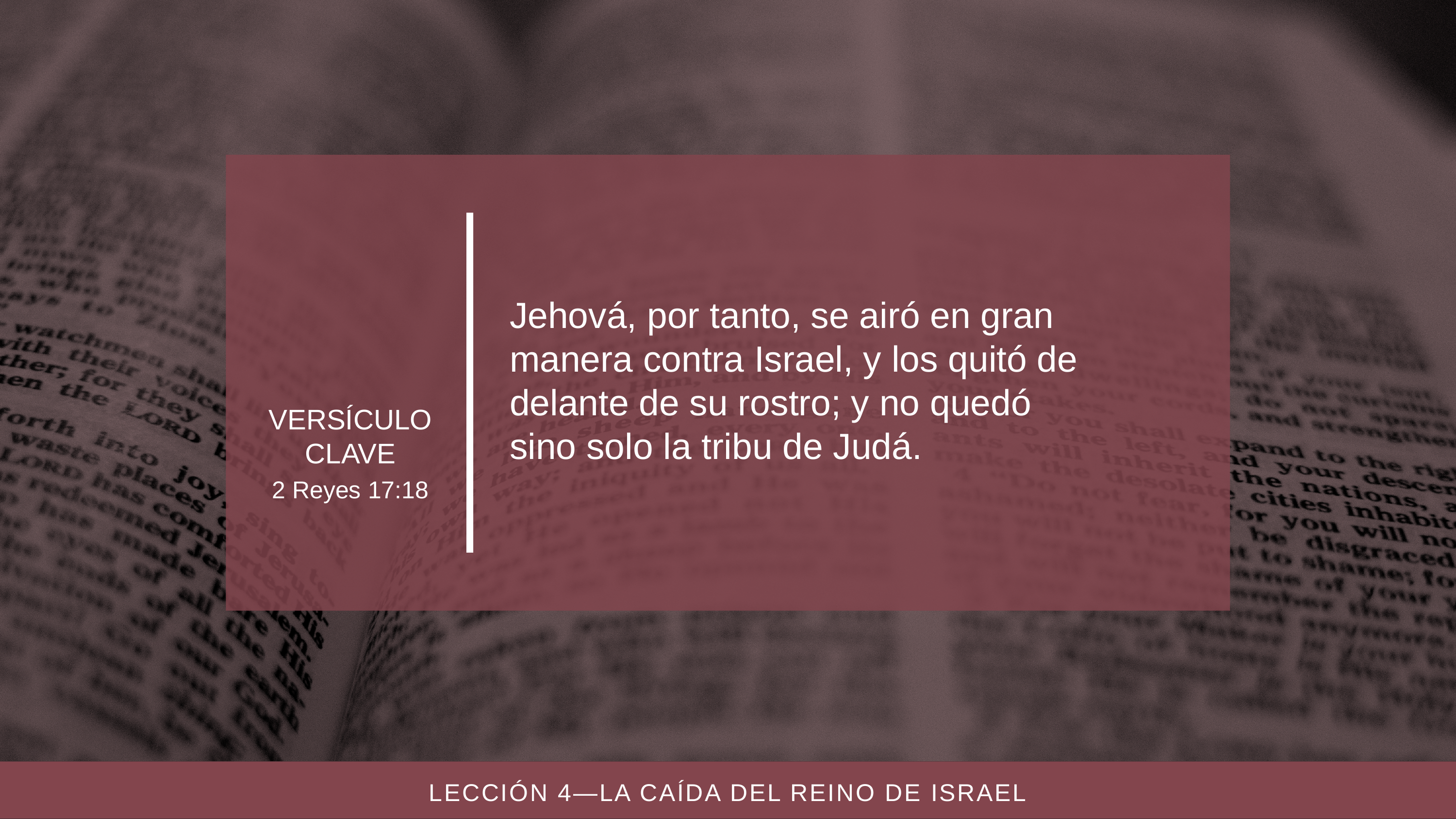

Jehová, por tanto, se airó en gran manera contra Israel, y los quitó de delante de su rostro; y no quedó sino solo la tribu de Judá.